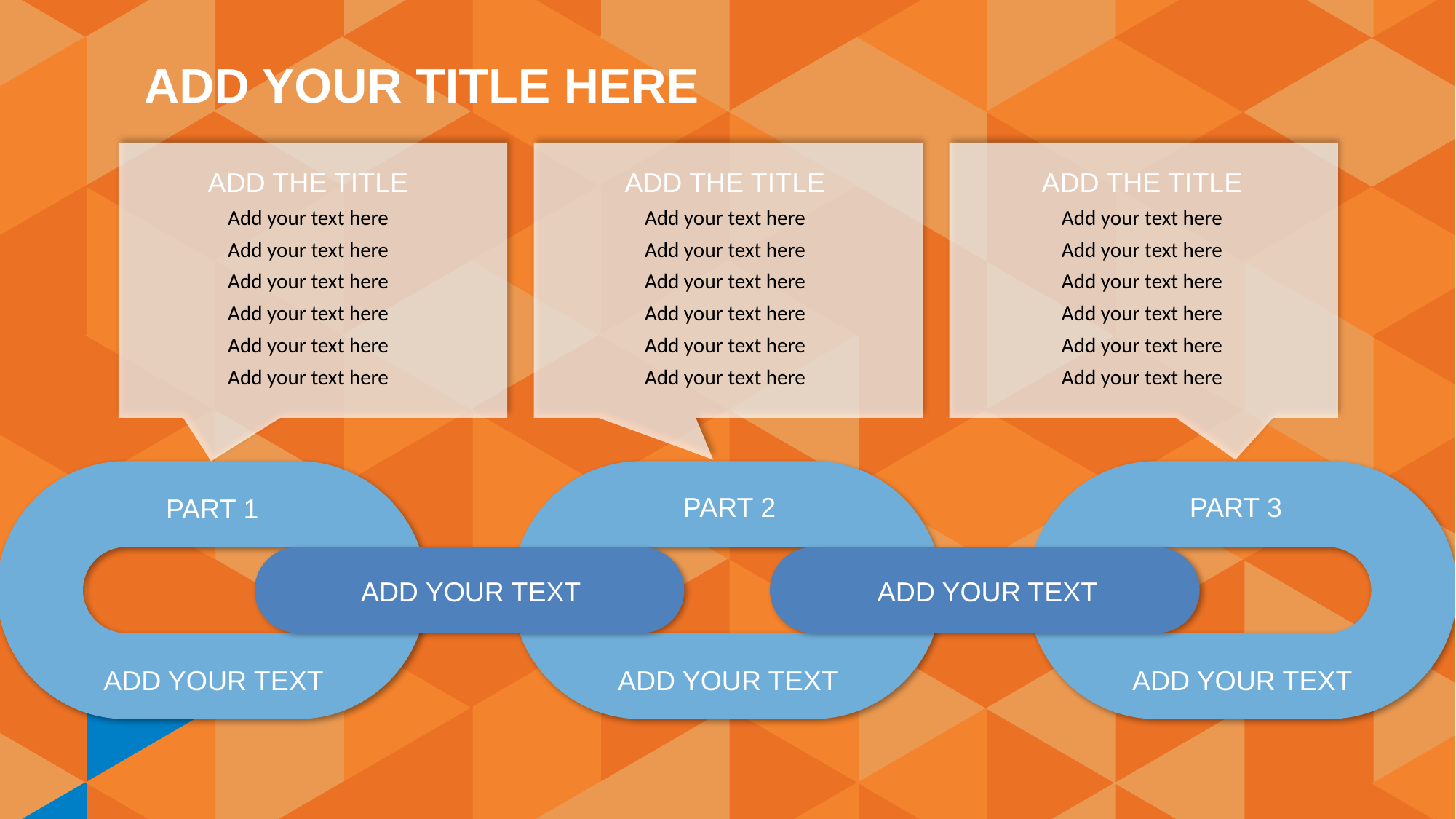

ADD YOUR TITLE HERE

ADD THE TITLE
Add your text here
Add your text here
Add your text here
Add your text here
Add your text here
Add your text here
ADD THE TITLE
Add your text here
Add your text here
Add your text here
Add your text here
Add your text here
Add your text here
ADD THE TITLE
Add your text here
Add your text here
Add your text here
Add your text here
Add your text here
Add your text here

PART 2
PART 3
PART 1

ADD YOUR TEXT
ADD YOUR TEXT
ADD YOUR TEXT
ADD YOUR TEXT
ADD YOUR TEXT